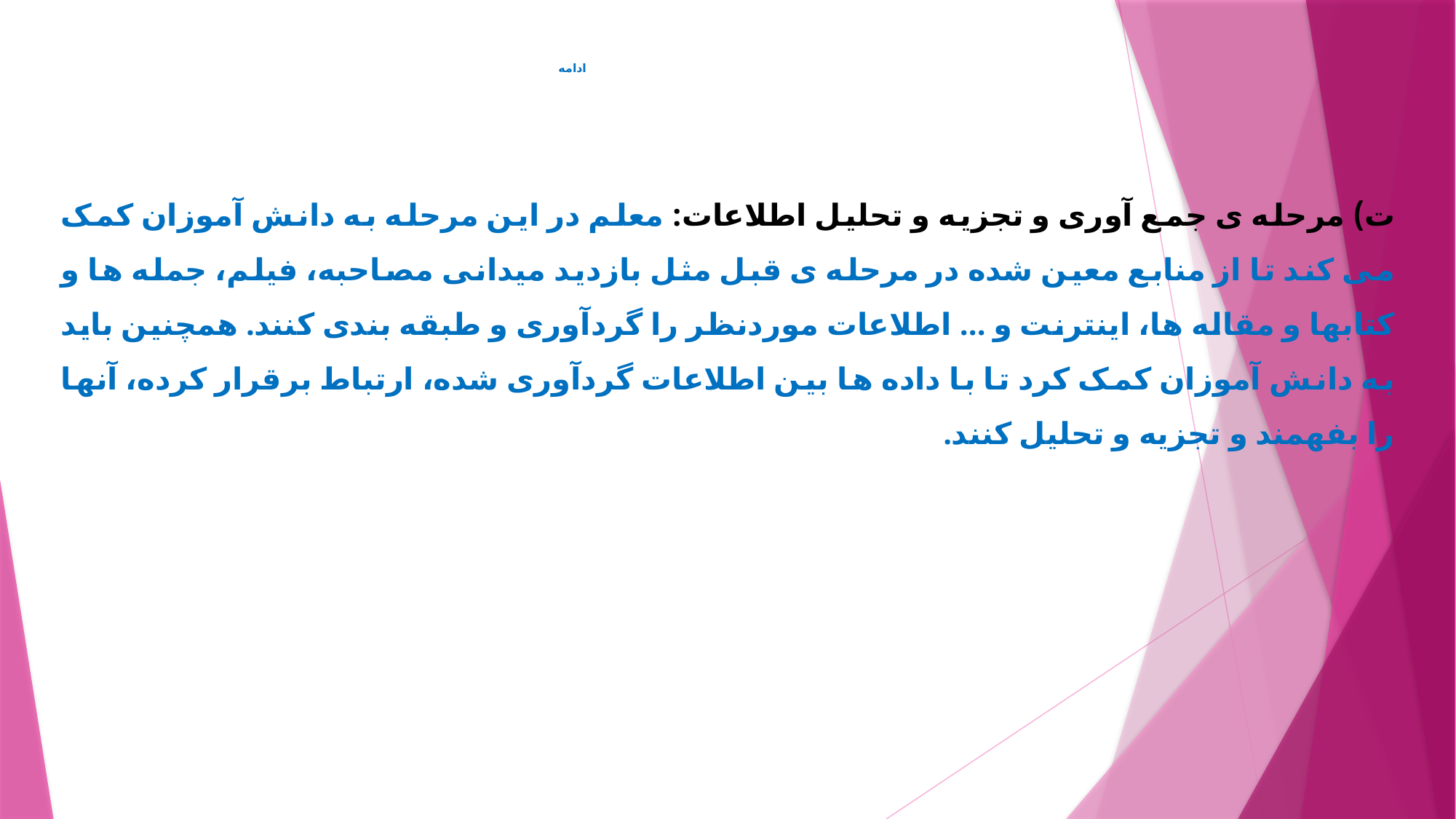

# ادامه
ت) مرحله ی جمع آوری و تجزيه و تحليل اطلاعات: معلم در اين مرحله به دانش آموزان کمک می کند تا از منابع معين شده در مرحله ی قبل مثل بازديد ميدانی مصاحبه، فيلم، جمله ها و کتابها و مقاله ها، اينترنت و ... اطلاعات موردنظر را گردآوری و طبقه بندی کنند. همچنين بايد به دانش آموزان کمک کرد تا با داده ها بين اطلاعات گردآوری شده، ارتباط برقرار کرده، آنها را بفهمند و تجزيه و تحليل کنند.